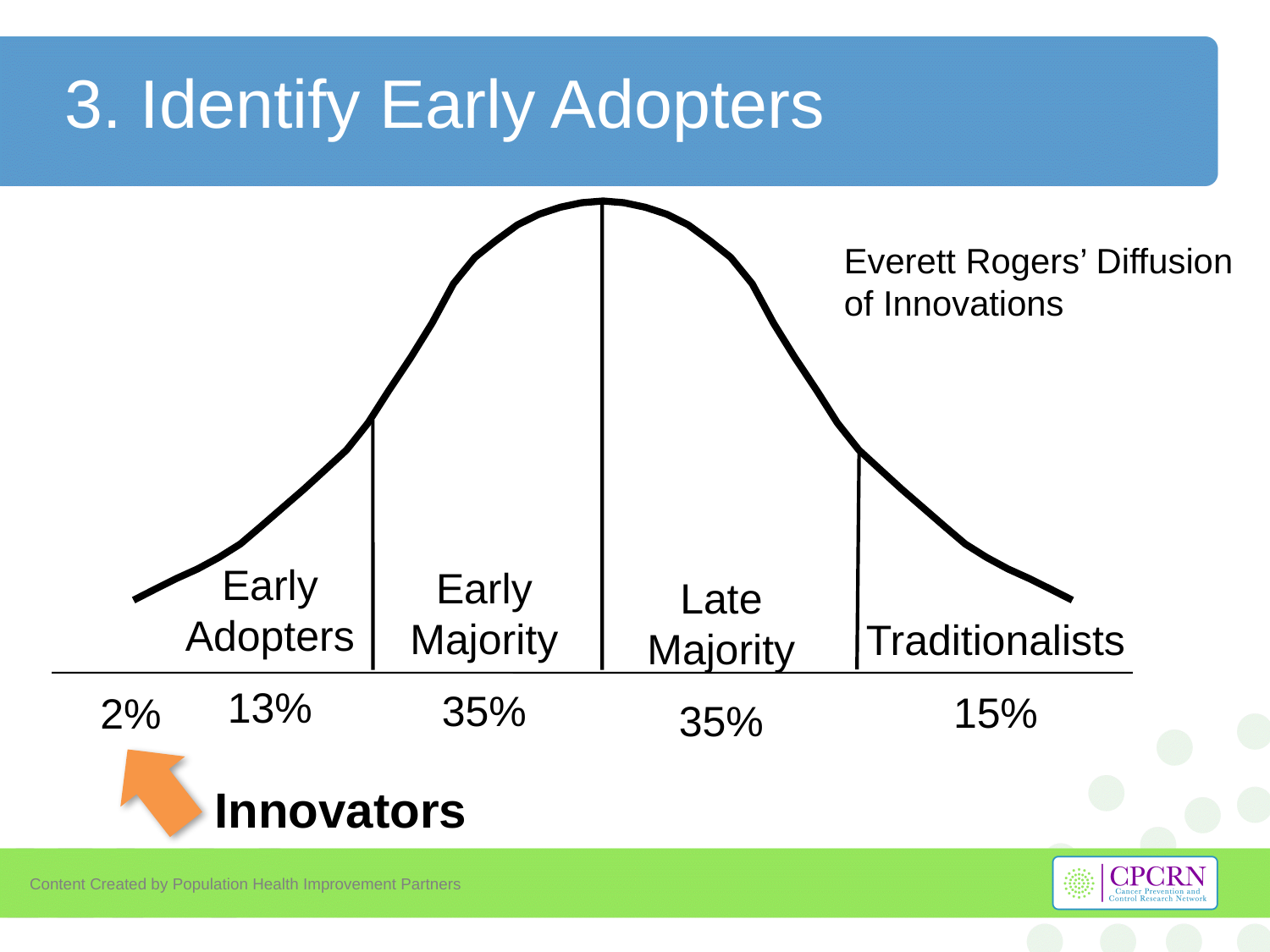

# 3. Identify Early Adopters

Early Adopters
13%
Early Majority
35%
Late Majority
35%
Traditionalists
15%

2%
Everett Rogers’ Diffusion of Innovations

Innovators
Content Created by Population Health Improvement Partners